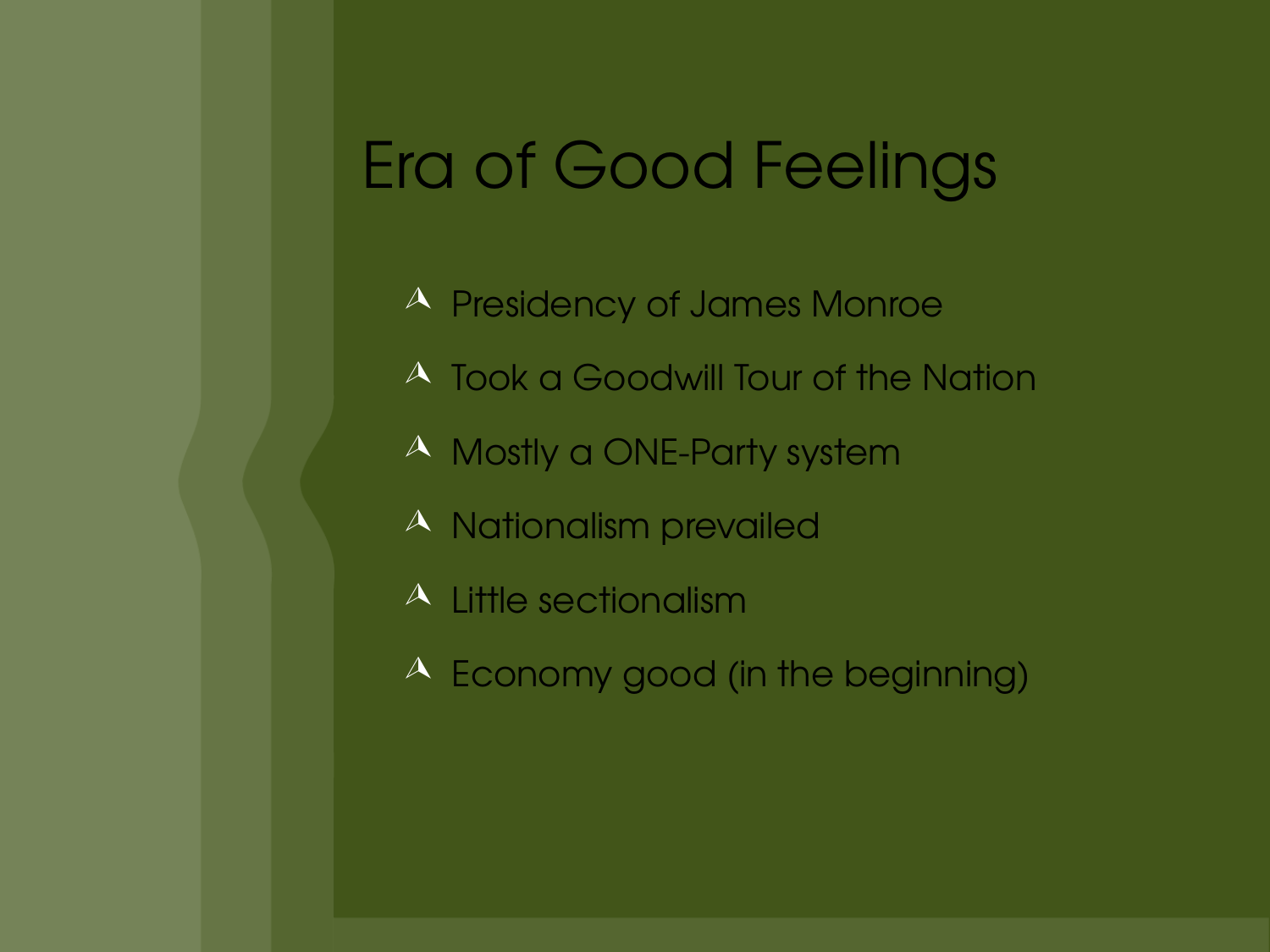

# Era of Good Feelings
Presidency of James Monroe
Took a Goodwill Tour of the Nation
Mostly a ONE-Party system
Nationalism prevailed
Little sectionalism
Economy good (in the beginning)